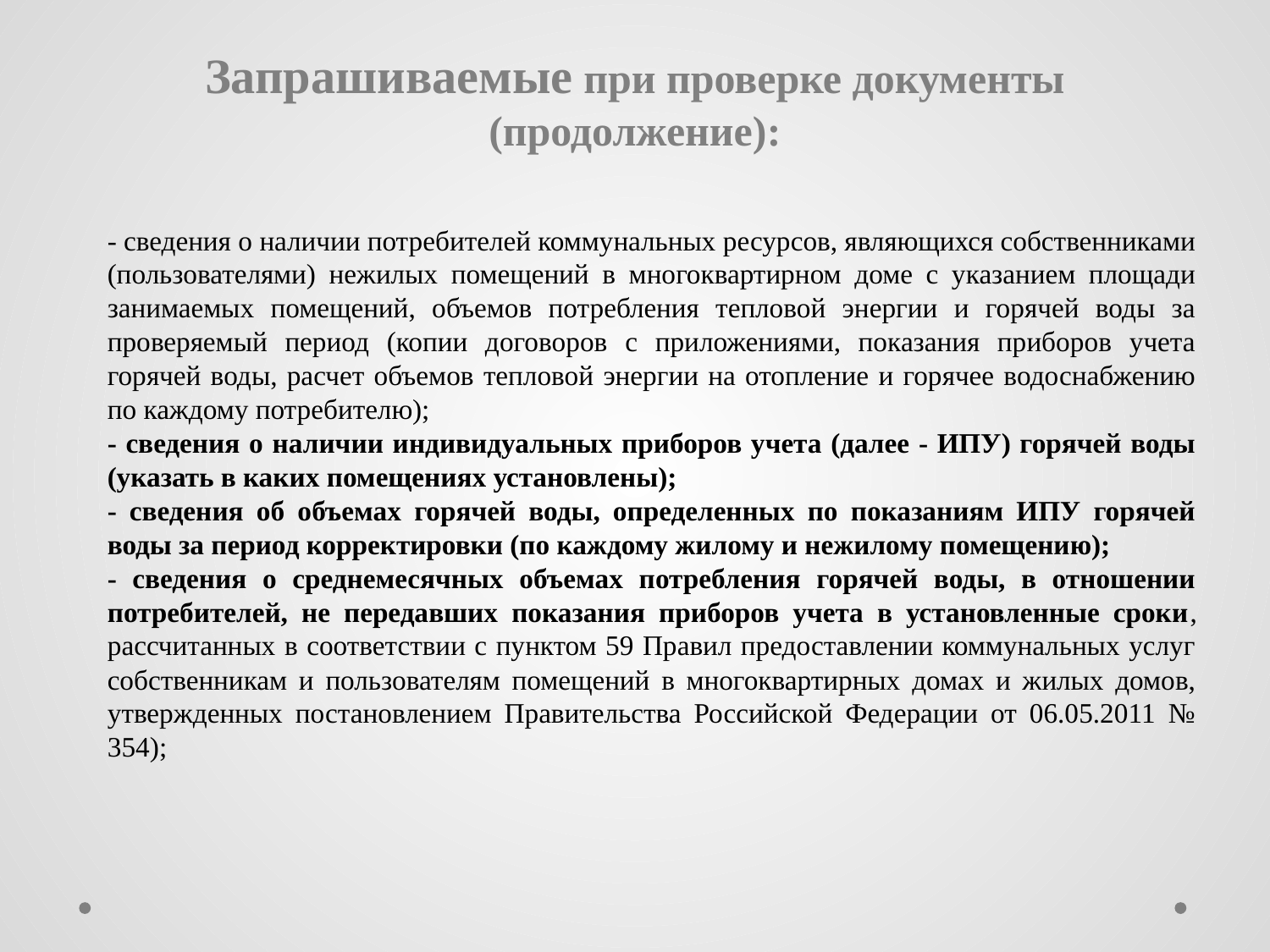

# Запрашиваемые при проверке документы (продолжение):

- сведения о наличии потребителей коммунальных ресурсов, являющихся собственниками (пользователями) нежилых помещений в многоквартирном доме c указанием площади занимаемых помещений, объемов потребления тепловой энергии и горячей воды за проверяемый период (копии договоров с приложениями, показания приборов учета горячей воды, расчет объемов тепловой энергии на отопление и горячее водоснабжению по каждому потребителю);
- сведения о наличии индивидуальных приборов учета (далее - ИПУ) горячей воды (указать в каких помещениях установлены);
- сведения об объемах горячей воды, определенных по показаниям ИПУ горячей воды за период корректировки (по каждому жилому и нежилому помещению);
- сведения о среднемесячных объемах потребления горячей воды, в отношении потребителей, не передавших показания приборов учета в установленные сроки, рассчитанных в соответствии с пунктом 59 Правил предоставлении коммунальных услуг собственникам и пользователям помещений в многоквартирных домах и жилых домов, утвержденных постановлением Правительства Российской Федерации от 06.05.2011 № 354);